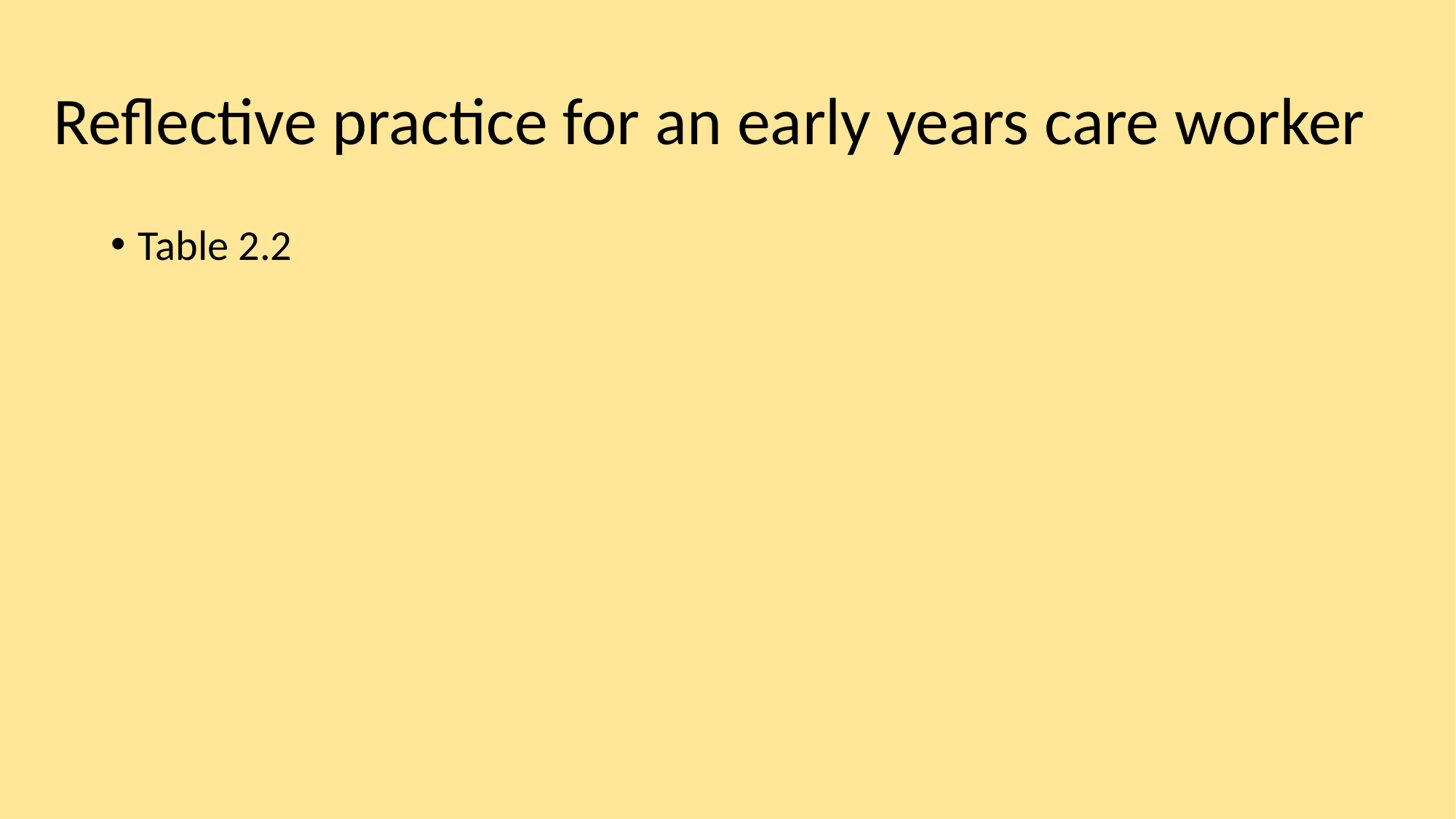

# Reflective practice for an early years care worker
Table 2.2